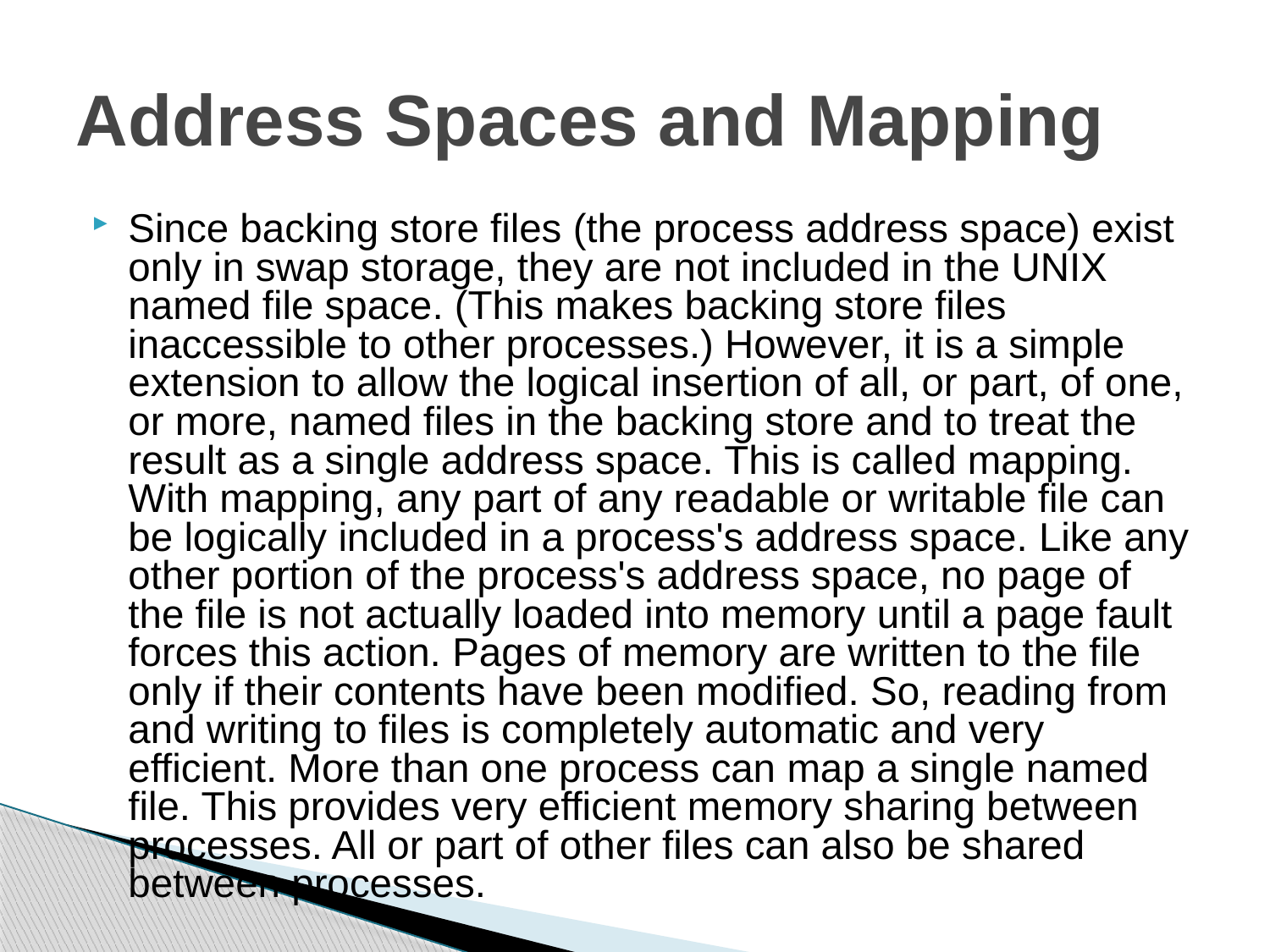

# Address Spaces and Mapping
Since backing store files (the process address space) exist only in swap storage, they are not included in the UNIX named file space. (This makes backing store files inaccessible to other processes.) However, it is a simple extension to allow the logical insertion of all, or part, of one, or more, named files in the backing store and to treat the result as a single address space. This is called mapping. With mapping, any part of any readable or writable file can be logically included in a process's address space. Like any other portion of the process's address space, no page of the file is not actually loaded into memory until a page fault forces this action. Pages of memory are written to the file only if their contents have been modified. So, reading from and writing to files is completely automatic and very efficient. More than one process can map a single named file. This provides very efficient memory sharing between processes. All or part of other files can also be shared between processes.